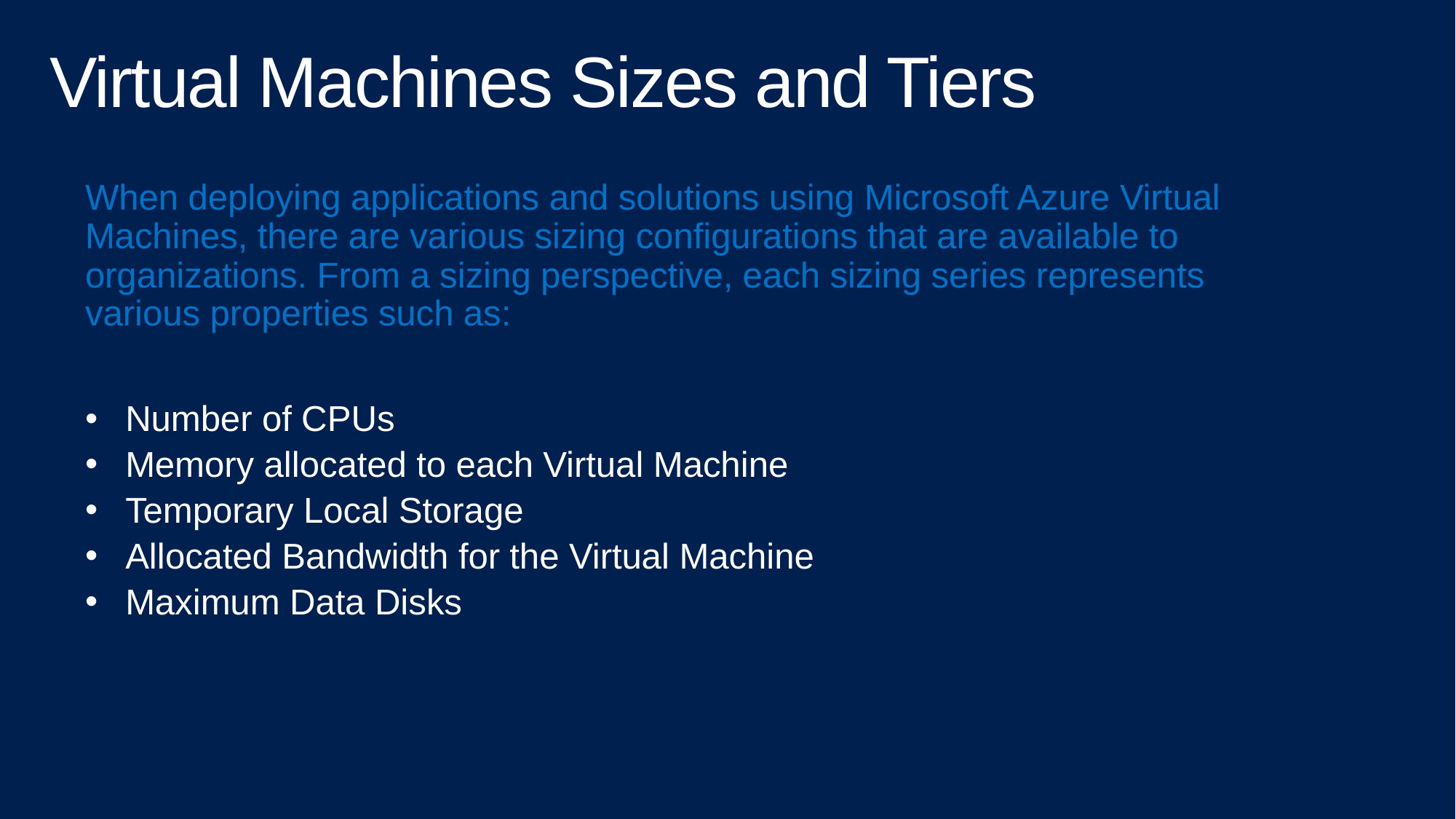

# Virtual Machines Sizes and Tiers
When deploying applications and solutions using Microsoft Azure Virtual Machines, there are various sizing configurations that are available to organizations. From a sizing perspective, each sizing series represents various properties such as:

Number of CPUs
Memory allocated to each Virtual Machine
Temporary Local Storage
Allocated Bandwidth for the Virtual Machine
Maximum Data Disks